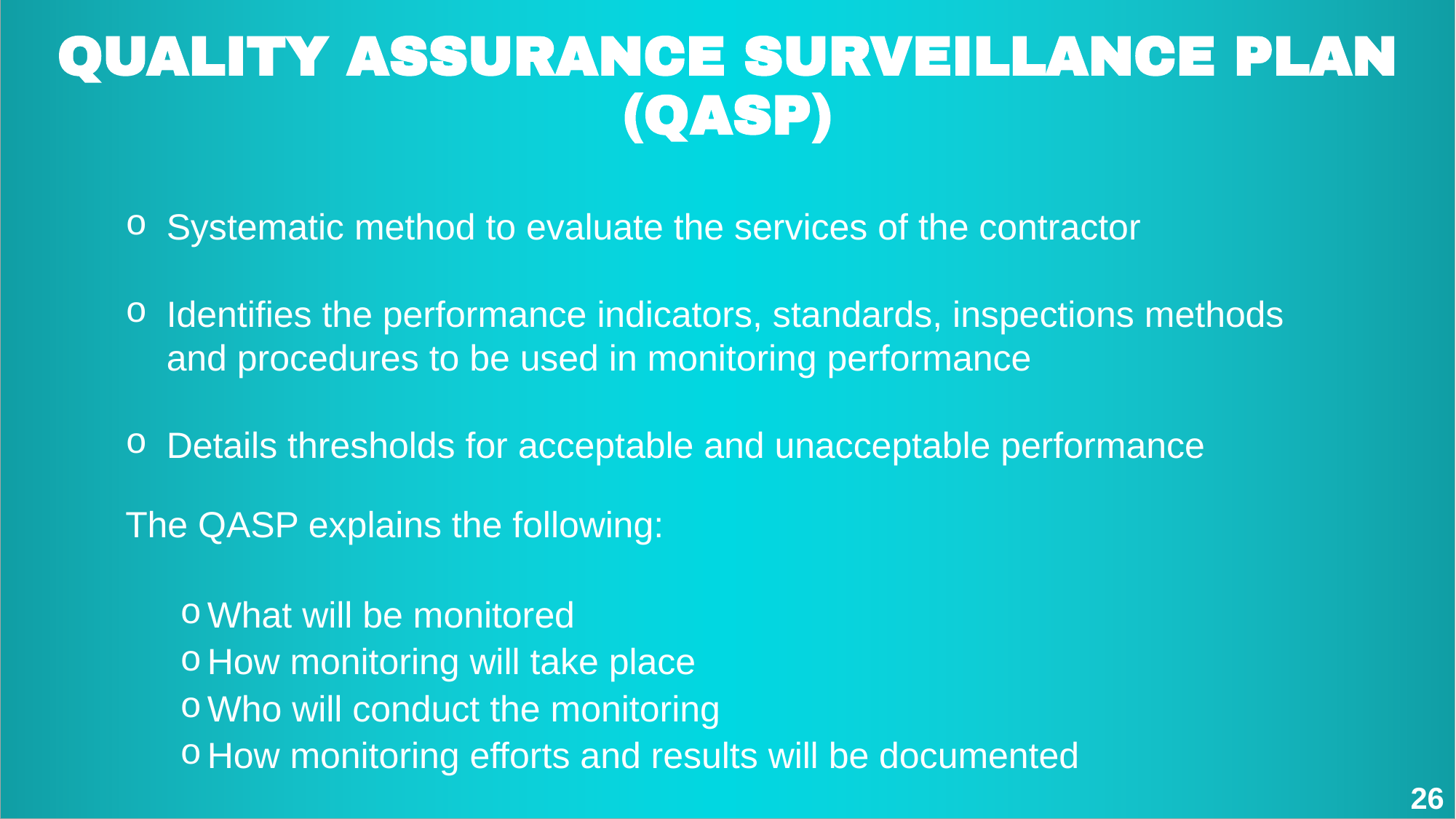

QUALITY ASSURANCE SURVEILLANCE PLAN (QASP)
Systematic method to evaluate the services of the contractor
Identifies the performance indicators, standards, inspections methods and procedures to be used in monitoring performance
Details thresholds for acceptable and unacceptable performance
The QASP explains the following:
What will be monitored
How monitoring will take place
Who will conduct the monitoring
How monitoring efforts and results will be documented
26